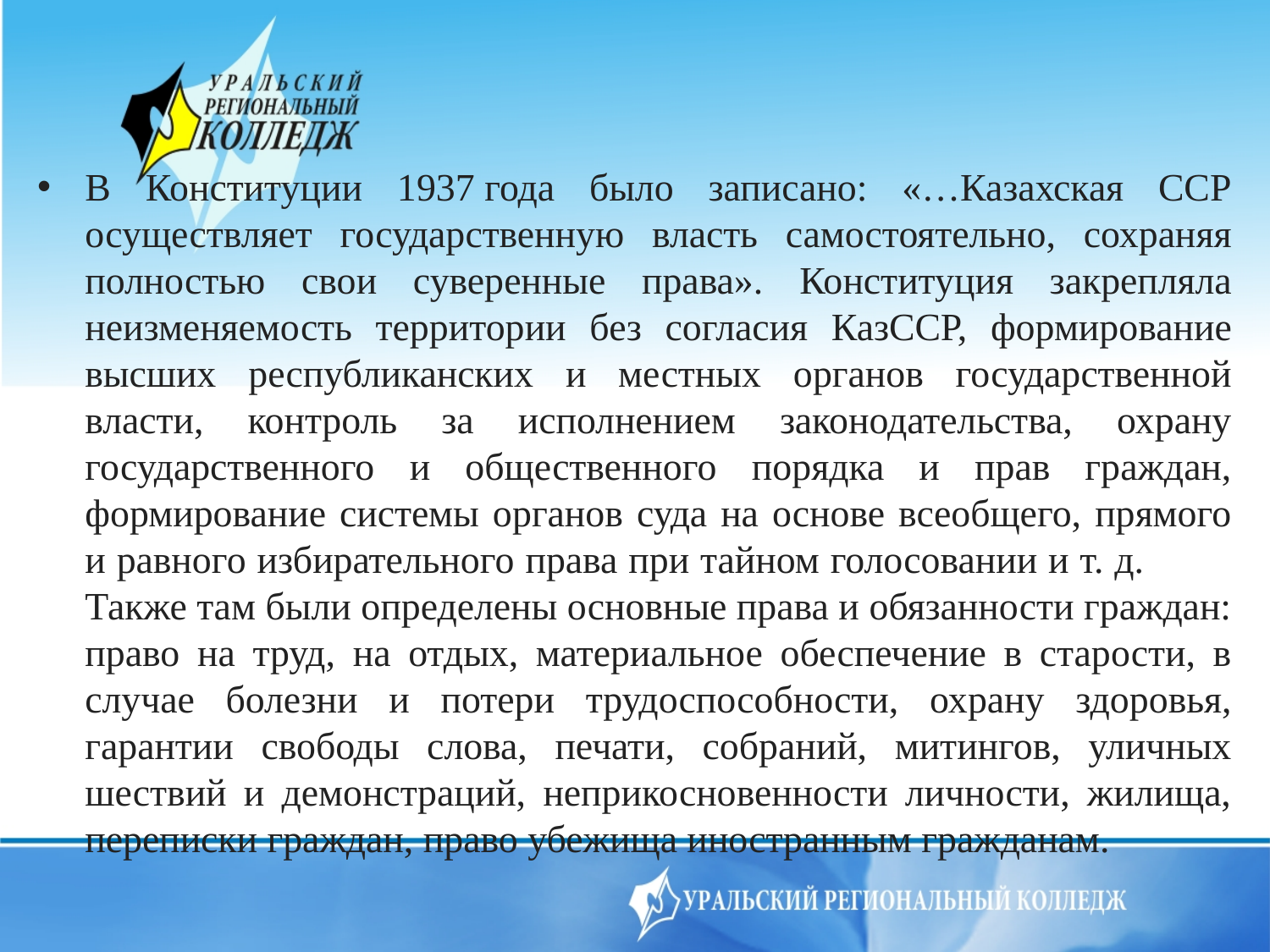

В Конституции 1937 года было записано: «…Казахская ССР осуществляет государственную власть самостоятельно, сохраняя полностью свои суверенные права». Конституция закрепляла неизменяемость территории без согласия КазССР, формирование высших республиканских и местных органов государственной власти, контроль за исполнением законодательства, охрану государственного и общественного порядка и прав граждан, формирование системы органов суда на основе всеобщего, прямого и равного избирательного права при тайном голосовании и т. д.         Также там были определены основные права и обязанности граждан: право на труд, на отдых, материальное обеспечение в старости, в случае болезни и потери трудоспособности, охрану здоровья, гарантии свободы слова, печати, собраний, митингов, уличных шествий и демонстраций, неприкосновенности личности, жилища, переписки граждан, право убежища иностранным гражданам.